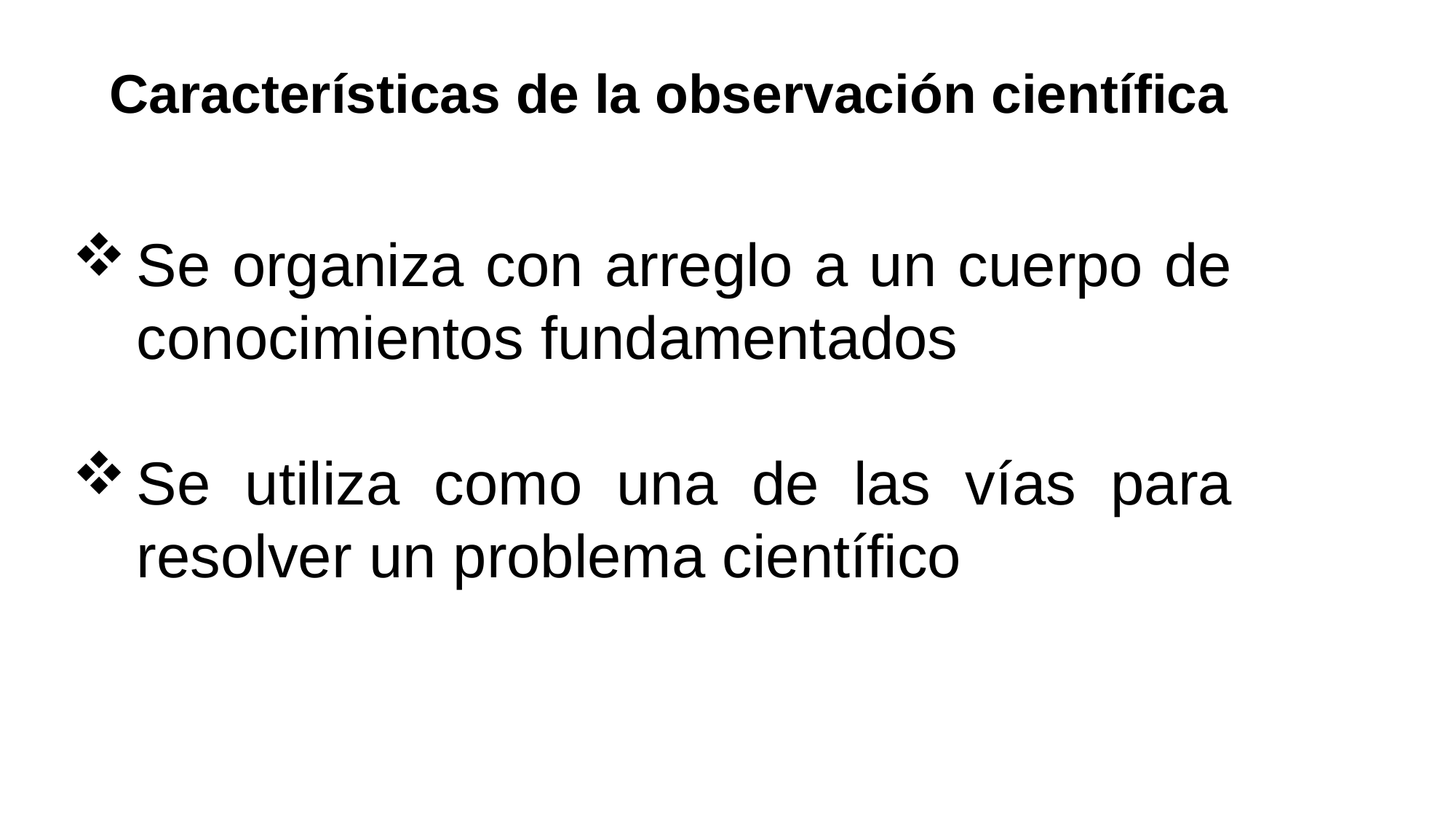

Características de la observación científica

Se organiza con arreglo a un cuerpo de conocimientos fundamentados

Se utiliza como una de las vías para resolver un problema científico